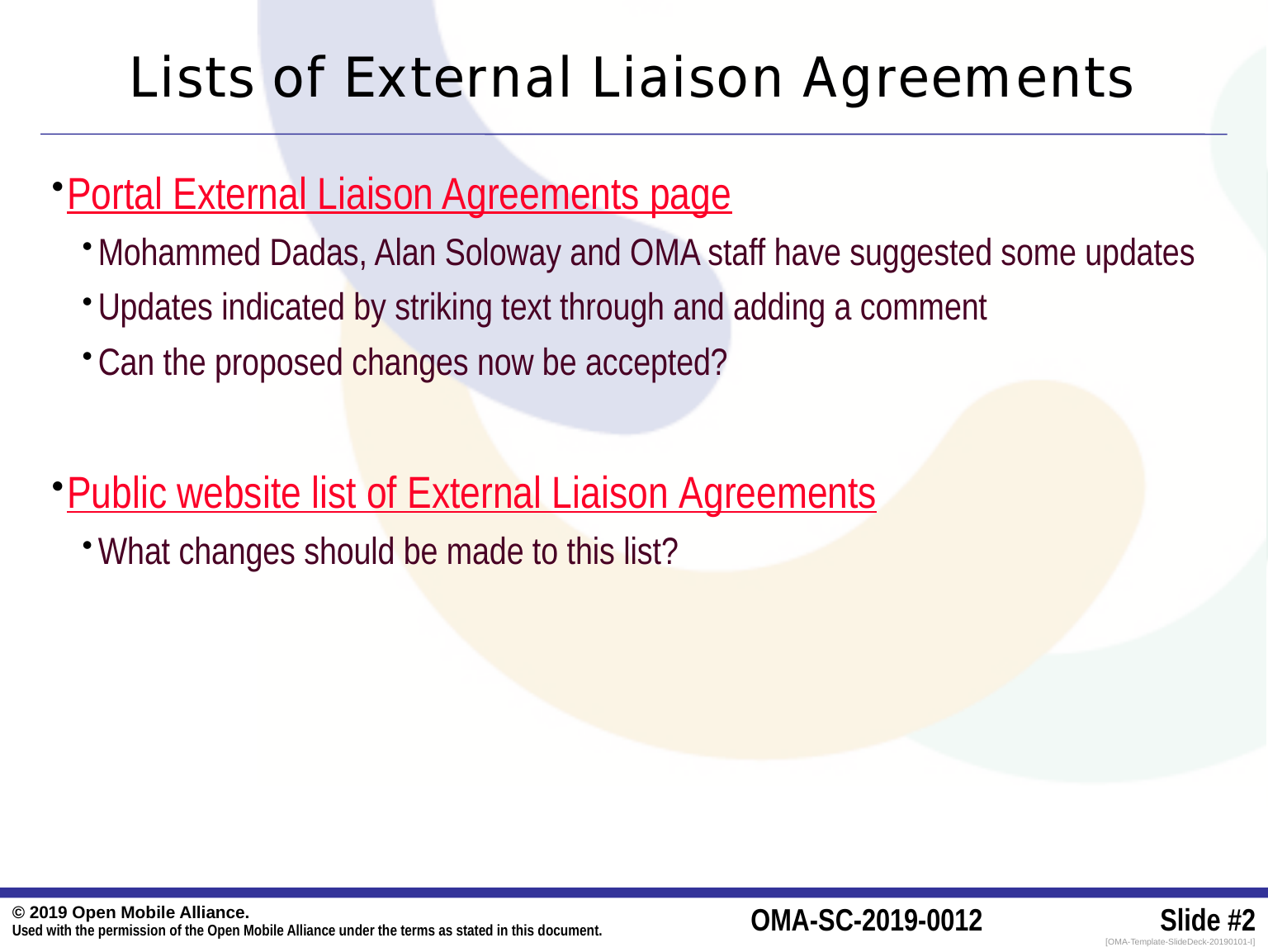

# Lists of External Liaison Agreements
Portal External Liaison Agreements page
Mohammed Dadas, Alan Soloway and OMA staff have suggested some updates
Updates indicated by striking text through and adding a comment
Can the proposed changes now be accepted?

Public website list of External Liaison Agreements
What changes should be made to this list?